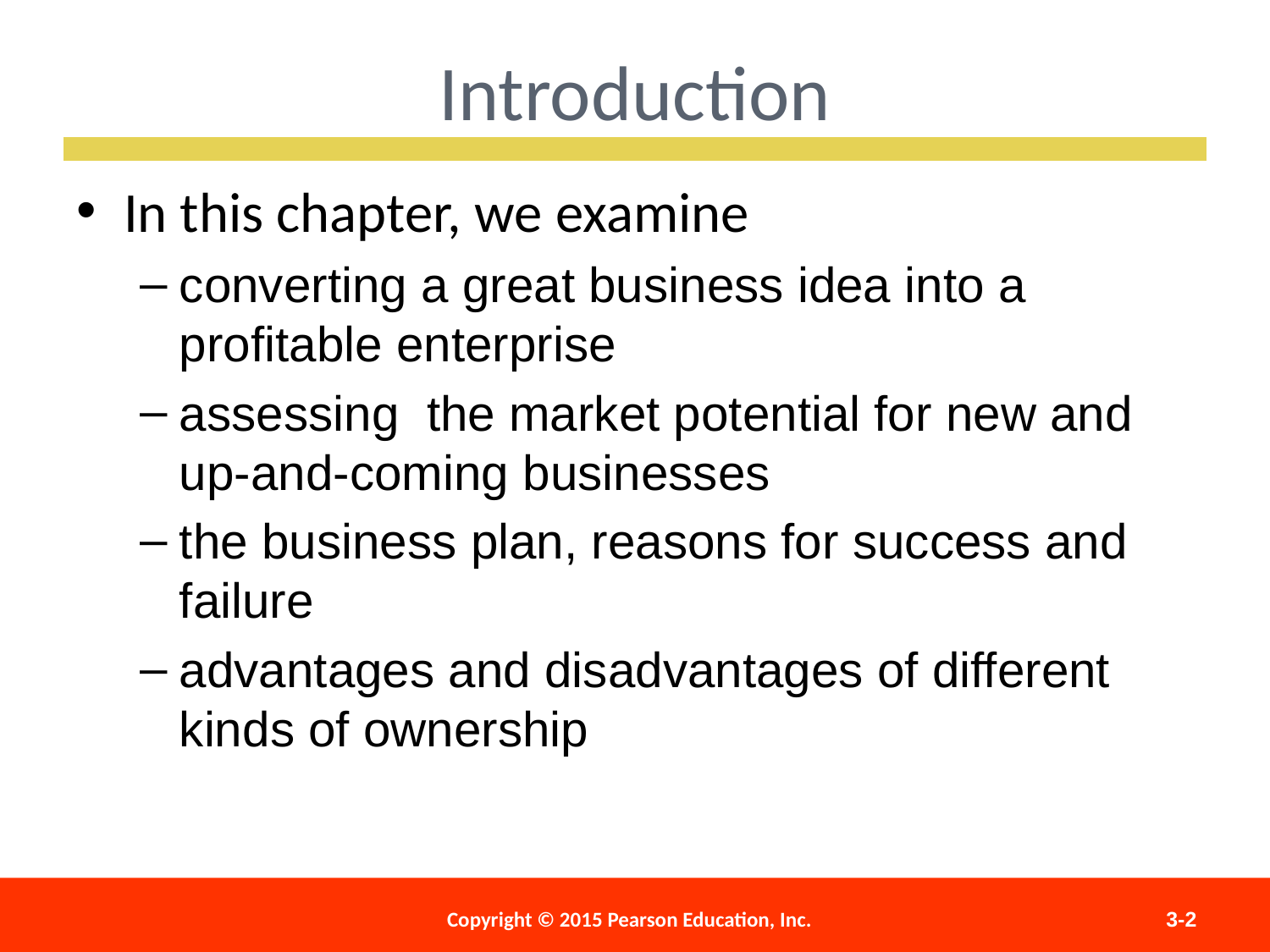

Introduction
In this chapter, we examine
converting a great business idea into a profitable enterprise
assessing  the market potential for new and up-and-coming businesses
the business plan, reasons for success and failure
advantages and disadvantages of different kinds of ownership